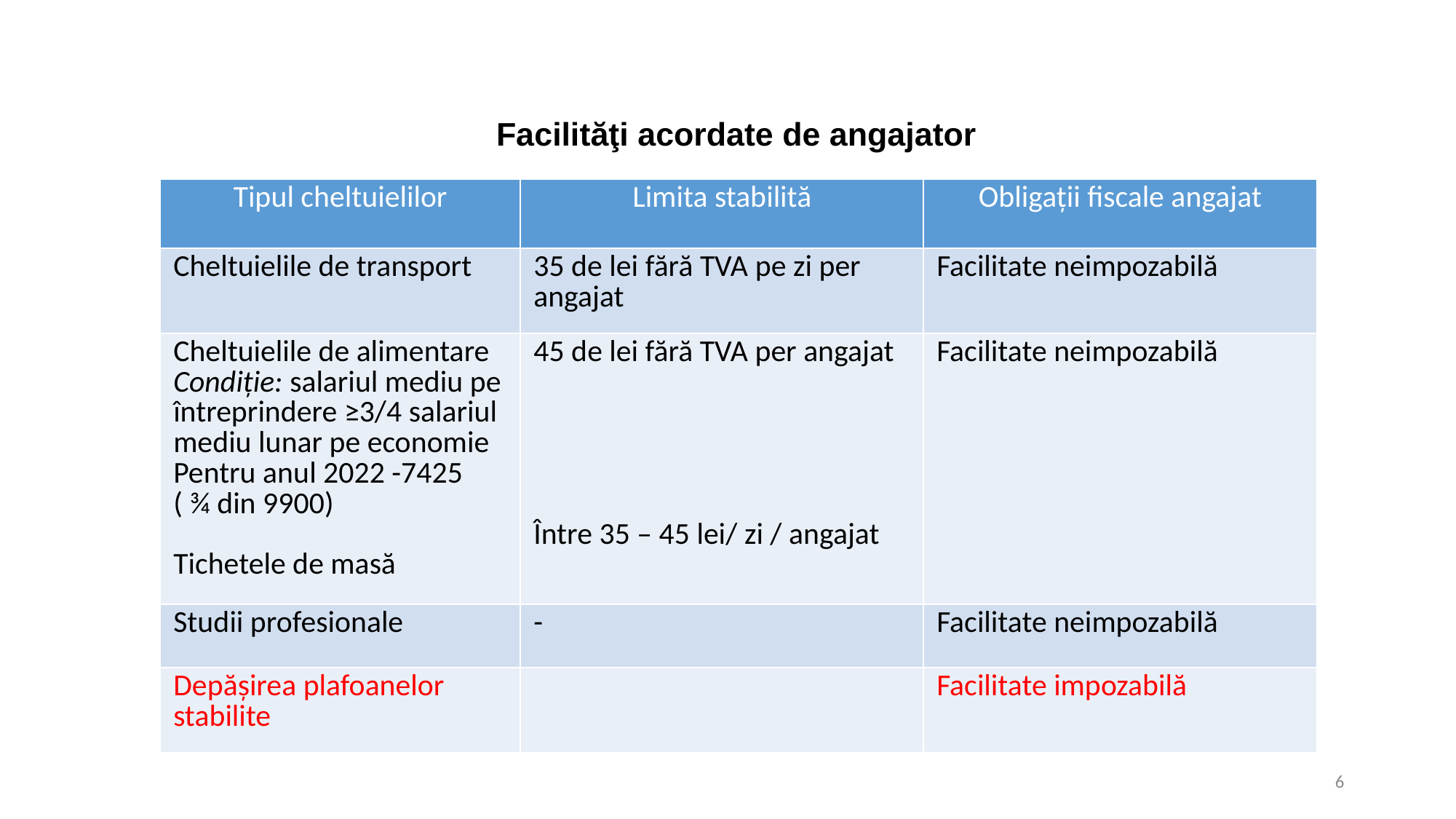

# Facilităţi acordate de angajator
| Tipul cheltuielilor | Limita stabilită | Obligații fiscale angajat |
| --- | --- | --- |
| Cheltuielile de transport | 35 de lei fără TVA pe zi per angajat | Facilitate neimpozabilă |
| Cheltuielile de alimentare Condiție: salariul mediu pe întreprindere ≥󠆣3/4 salariul mediu lunar pe economie Pentru anul 2022 -7425 ( ¾ din 9900) Tichetele de masă | 45 de lei fără TVA per angajat Între 35 – 45 lei/ zi / angajat | Facilitate neimpozabilă |
| Studii profesionale | - | Facilitate neimpozabilă |
| Depășirea plafoanelor stabilite |  | Facilitate impozabilă |
6